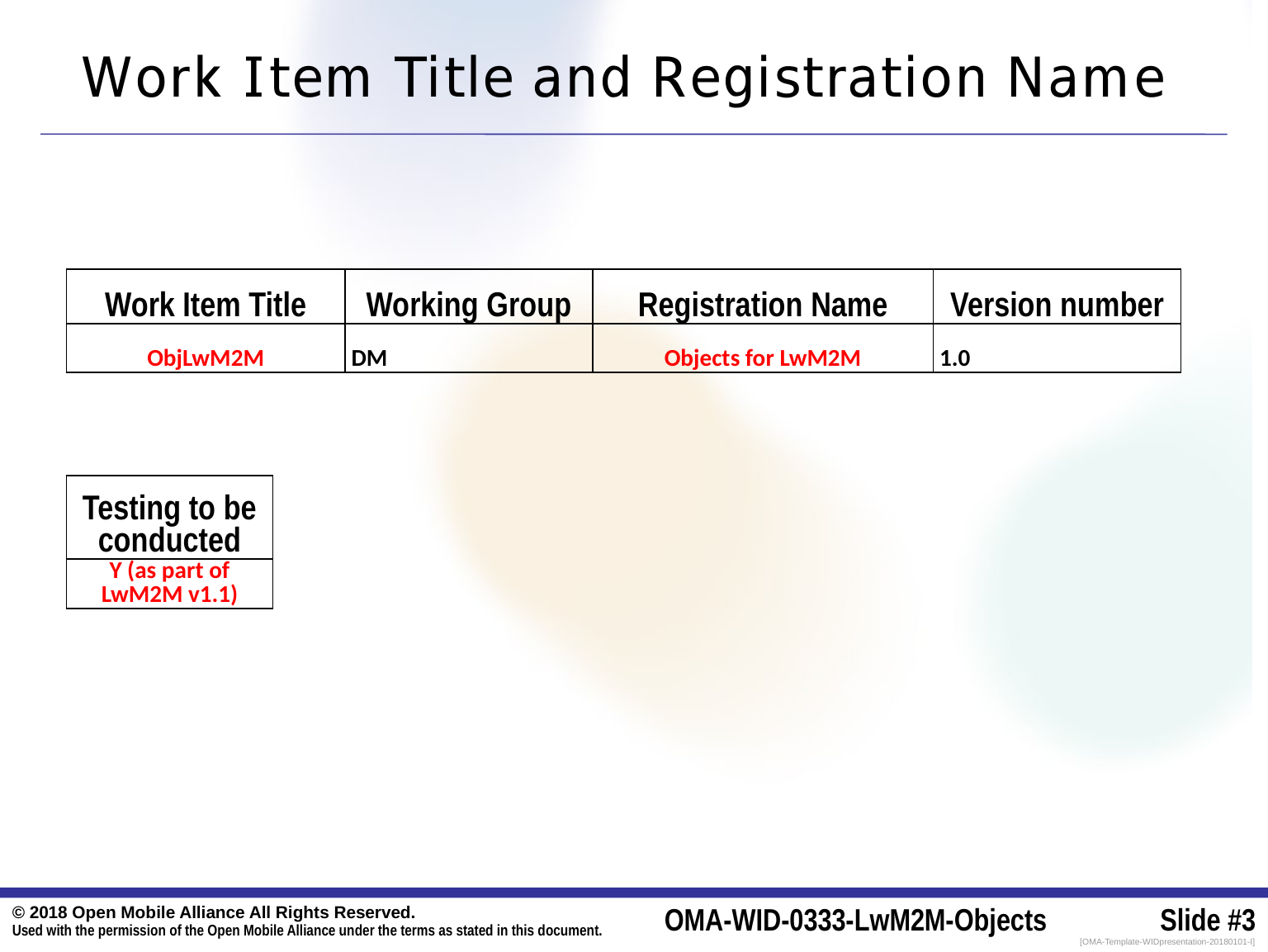

# Work Item Title and Registration Name
| Work Item Title | Working Group | Registration Name | Version number |
| --- | --- | --- | --- |
| ObjLwM2M | DM | Objects for LwM2M | 1.0 |
| Testing to be conducted |
| --- |
| Y (as part of LwM2M v1.1) |